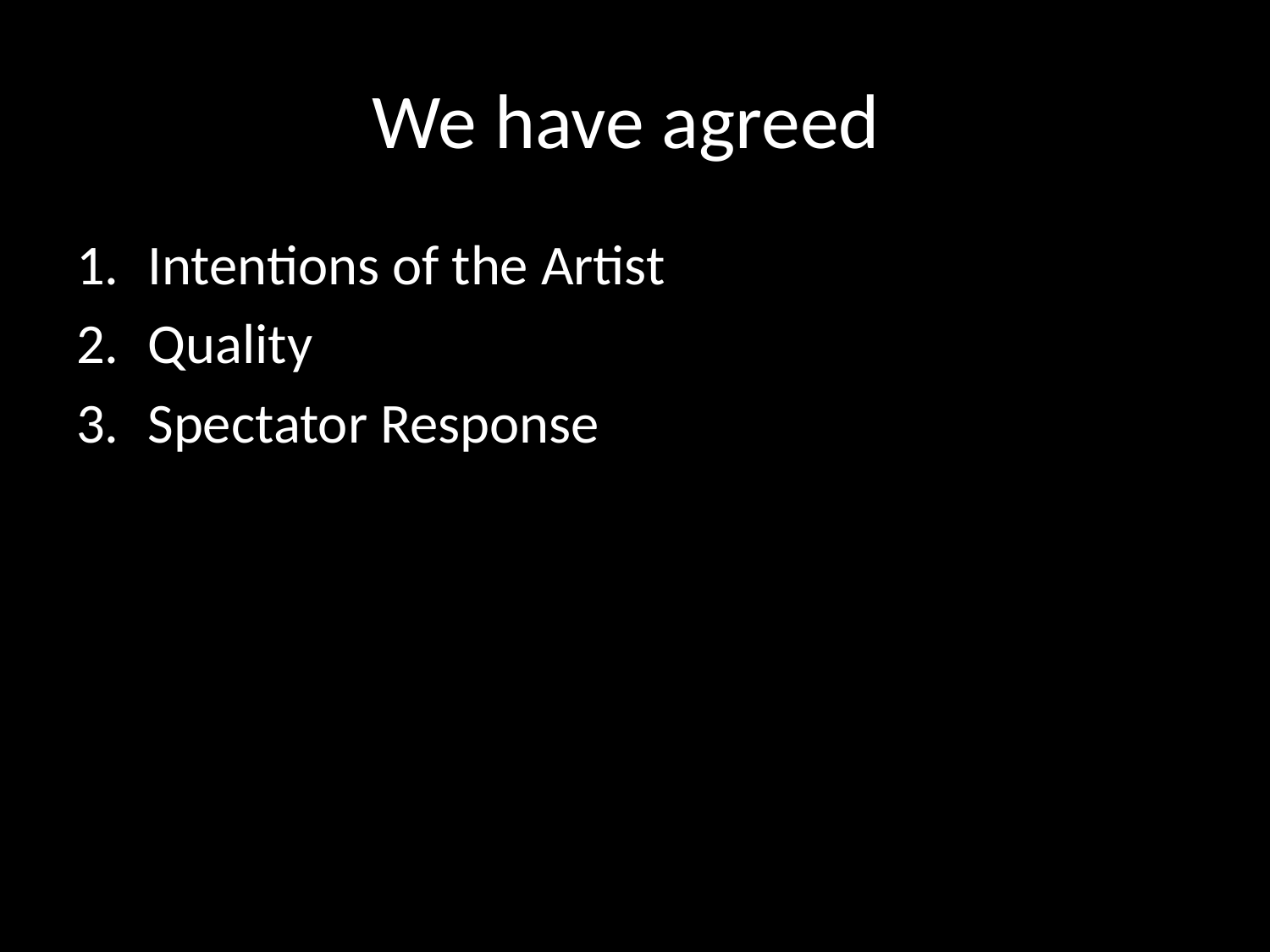

# We have agreed
Intentions of the Artist
Quality
Spectator Response